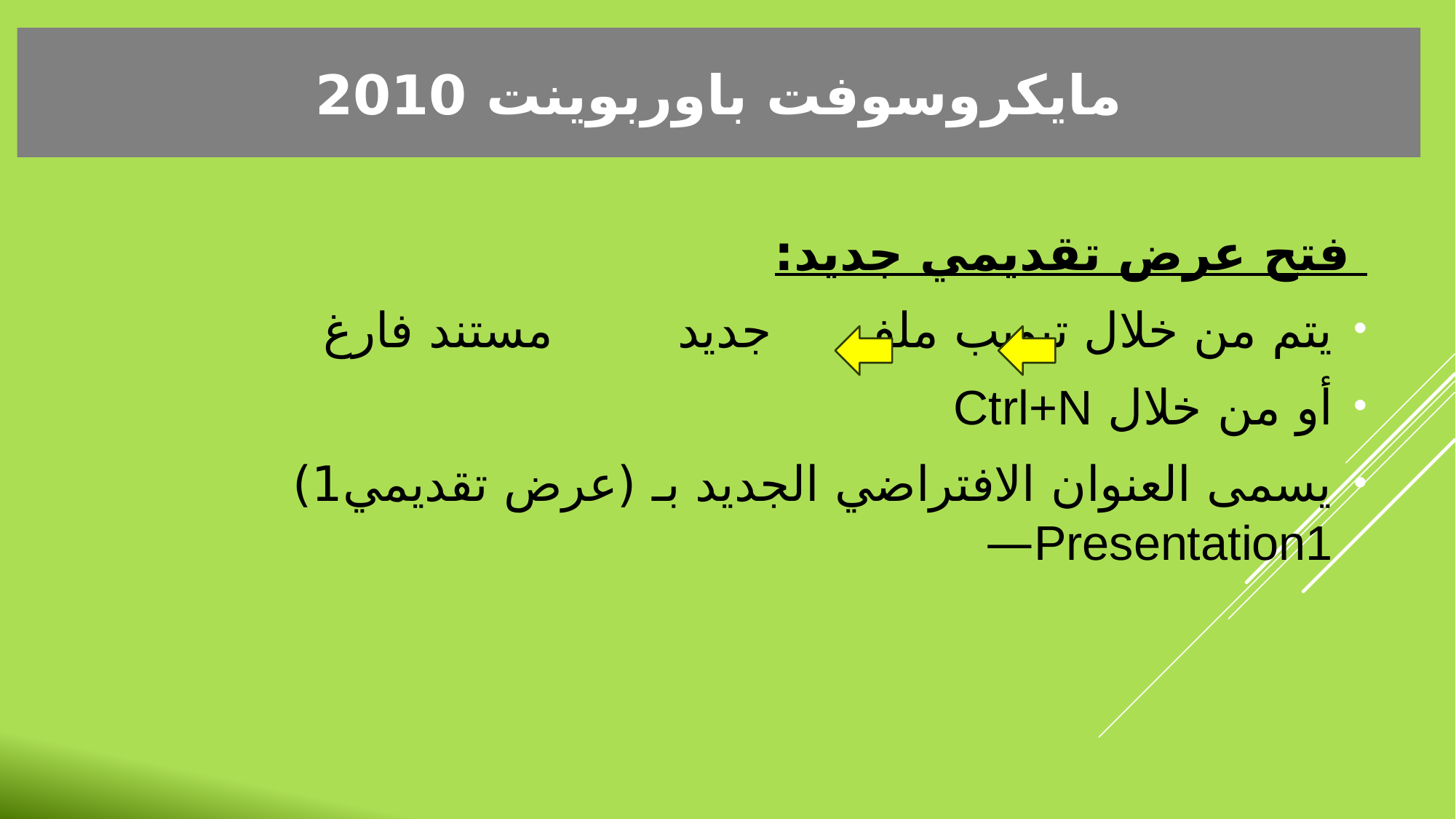

مايكروسوفت باوربوينت 2010
 فتح عرض تقديمي جديد:
يتم من خلال تبويب ملف 		 جديد		 مستند فارغ
أو من خلال Ctrl+N
يسمى العنوان الافتراضي الجديد بـ (عرض تقديمي1) Presentation1—